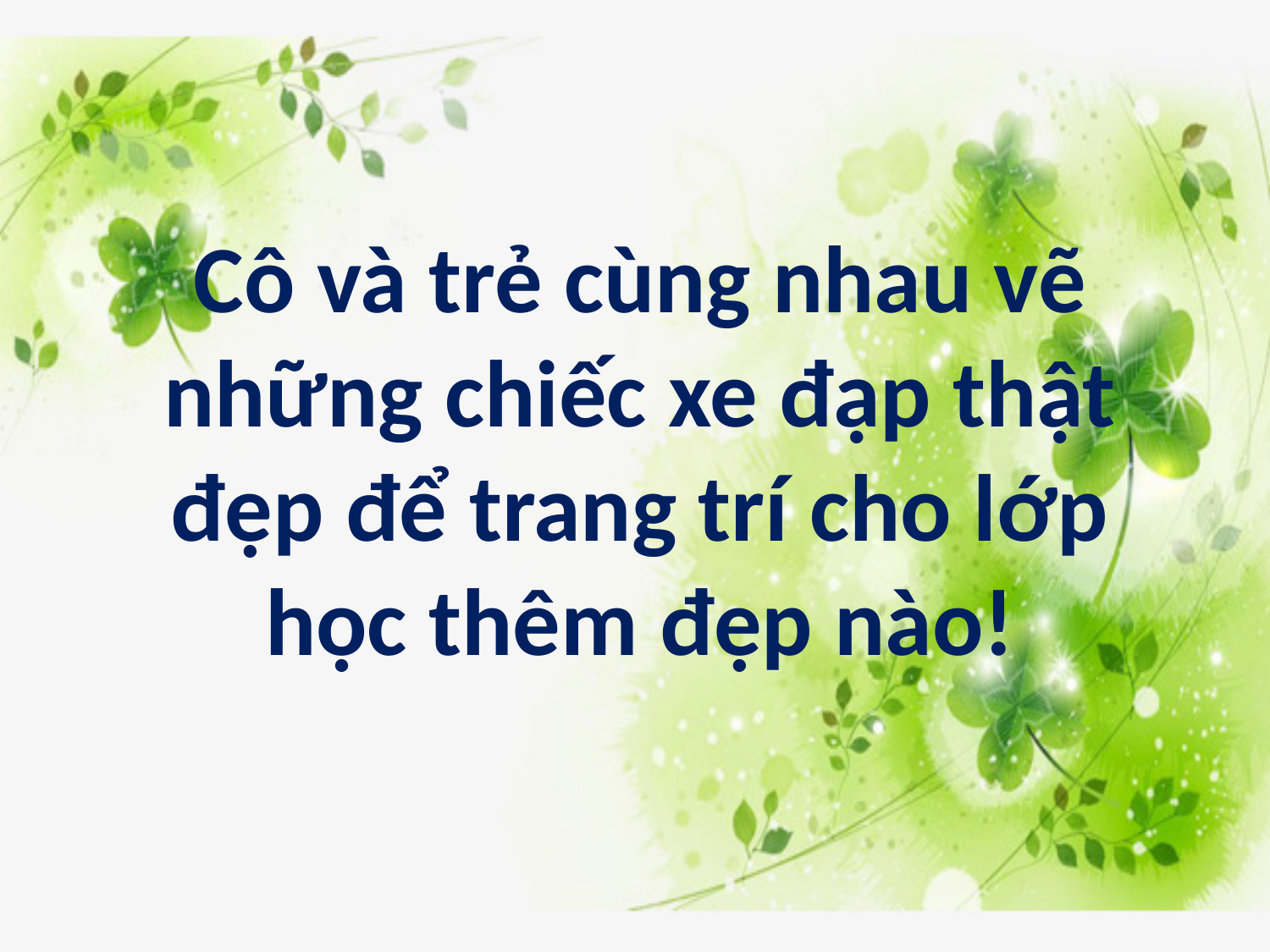

Cô và trẻ cùng nhau vẽ những chiếc xe đạp thật đẹp để trang trí cho lớp học thêm đẹp nào!